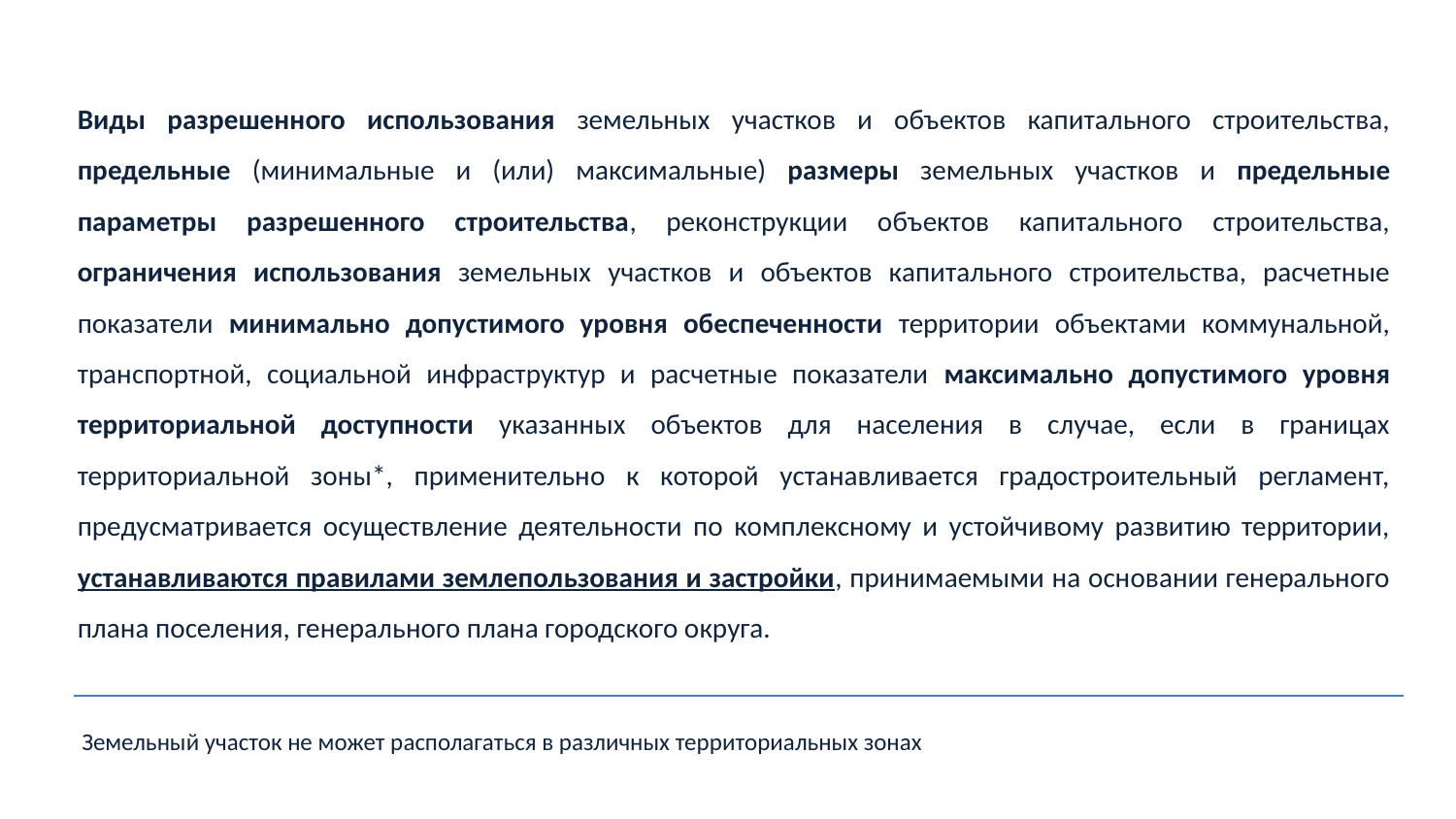

Виды разрешенного использования земельных участков и объектов капитального строительства, предельные (минимальные и (или) максимальные) размеры земельных участков и предельные параметры разрешенного строительства, реконструкции объектов капитального строительства, ограничения использования земельных участков и объектов капитального строительства, расчетные показатели минимально допустимого уровня обеспеченности территории объектами коммунальной, транспортной, социальной инфраструктур и расчетные показатели максимально допустимого уровня территориальной доступности указанных объектов для населения в случае, если в границах территориальной зоны*, применительно к которой устанавливается градостроительный регламент, предусматривается осуществление деятельности по комплексному и устойчивому развитию территории, устанавливаются правилами землепользования и застройки, принимаемыми на основании генерального плана поселения, генерального плана городского округа.
Земельный участок не может располагаться в различных территориальных зонах